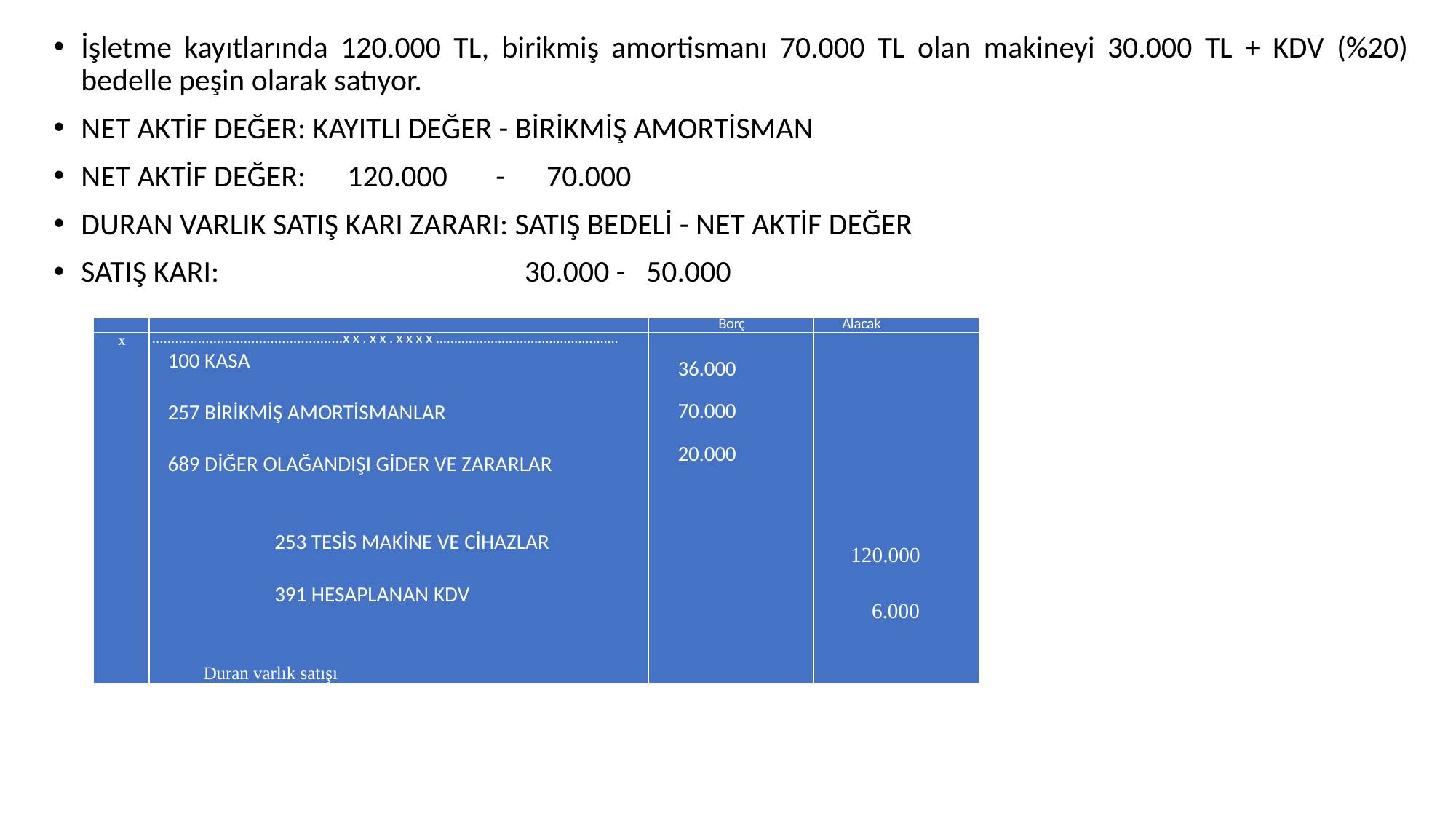

İşletme kayıtlarında 120.000 TL, birikmiş amortismanı 70.000 TL olan makineyi 30.000 TL + KDV (%20) bedelle peşin olarak satıyor.
NET AKTİF DEĞER: KAYITLI DEĞER - BİRİKMİŞ AMORTİSMAN
NET AKTİF DEĞER:      120.000       -      70.000
DURAN VARLIK SATIŞ KARI ZARARI: SATIŞ BEDELİ - NET AKTİF DEĞER
SATIŞ KARI:        	  		 30.000 -   50.000

|  |  | Borç | Alacak |
| --- | --- | --- | --- |
| x | ..................................................xx.xx.xxxx.................................................. 100 KASA 257 BİRİKMİŞ AMORTİSMANLAR 689 DİĞER OLAĞANDIŞI GİDER VE ZARARLAR   253 TESİS MAKİNE VE CİHAZLAR 391 HESAPLANAN KDV Duran varlık satışı | 36.000 70.000 20.000 | 120.000 6.000 |